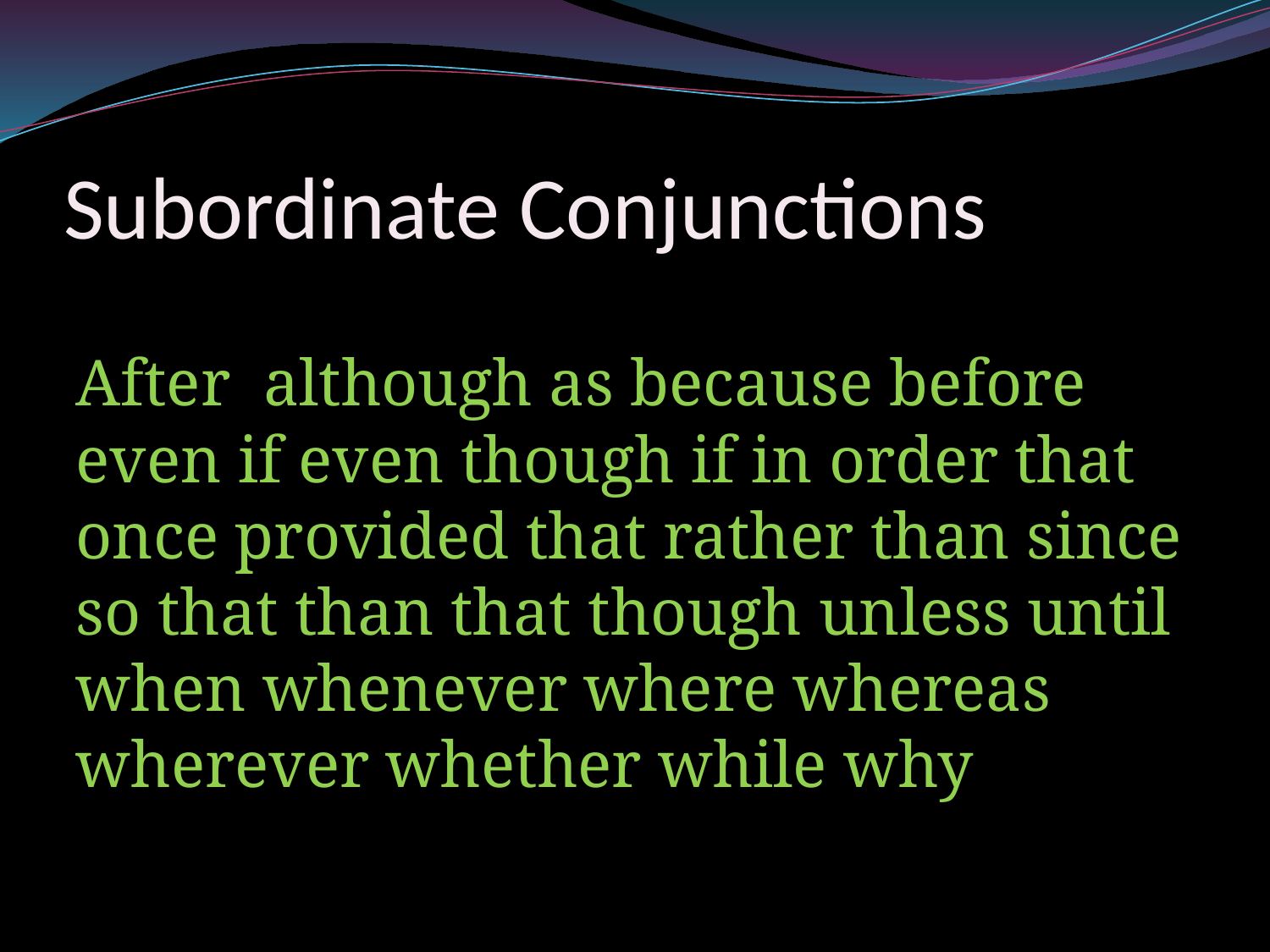

# Subordinate Conjunctions

After  although as because before even if even though if in order that once provided that rather than since so that than that though unless until when whenever where whereas wherever whether while why